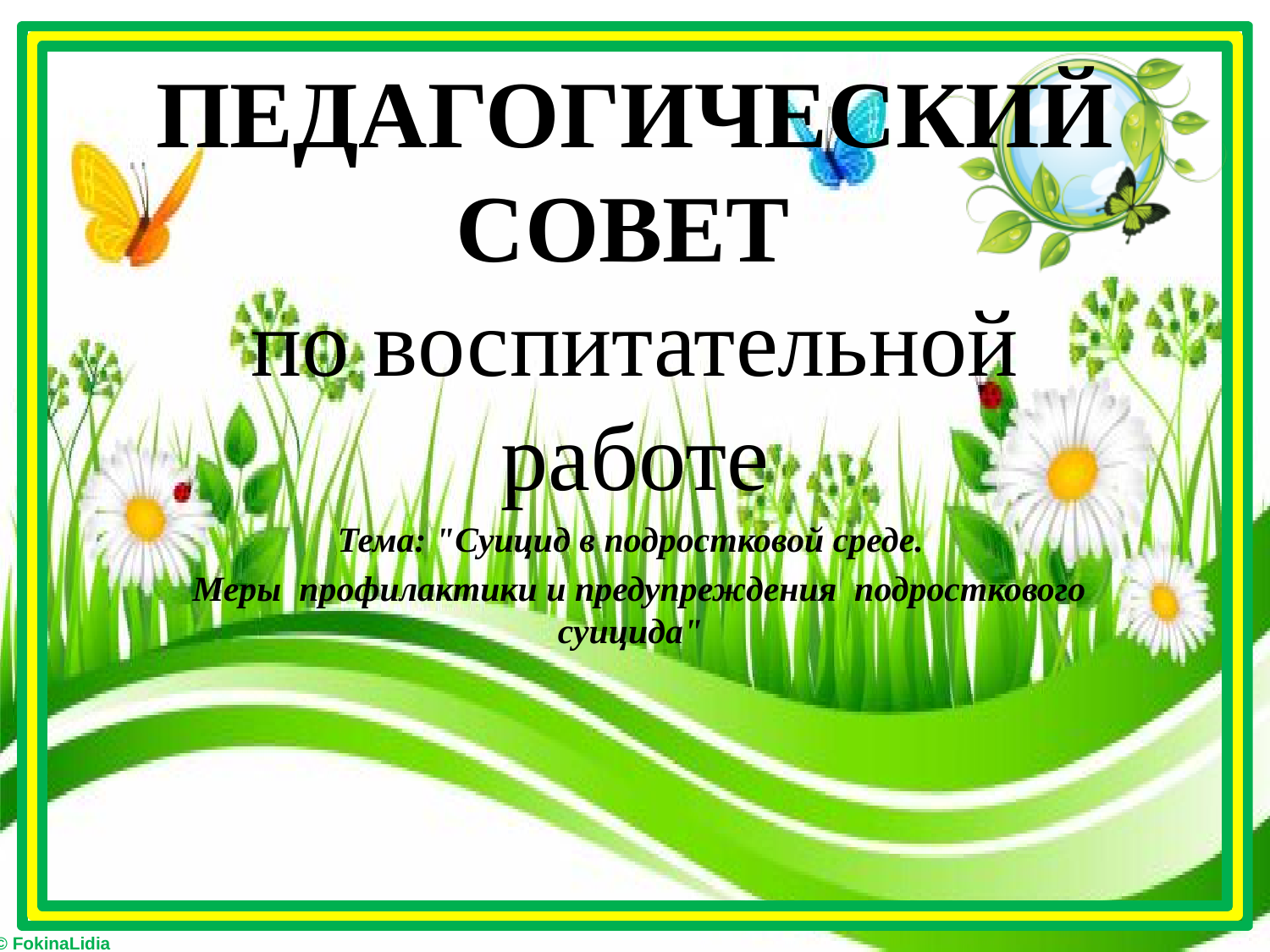

ПЕДАГОГИЧЕСКИЙ СОВЕТ
по воспитательной работе
Тема: "Суицид в подростковой среде.
 Меры  профилактики и предупреждения  подросткового суицида"